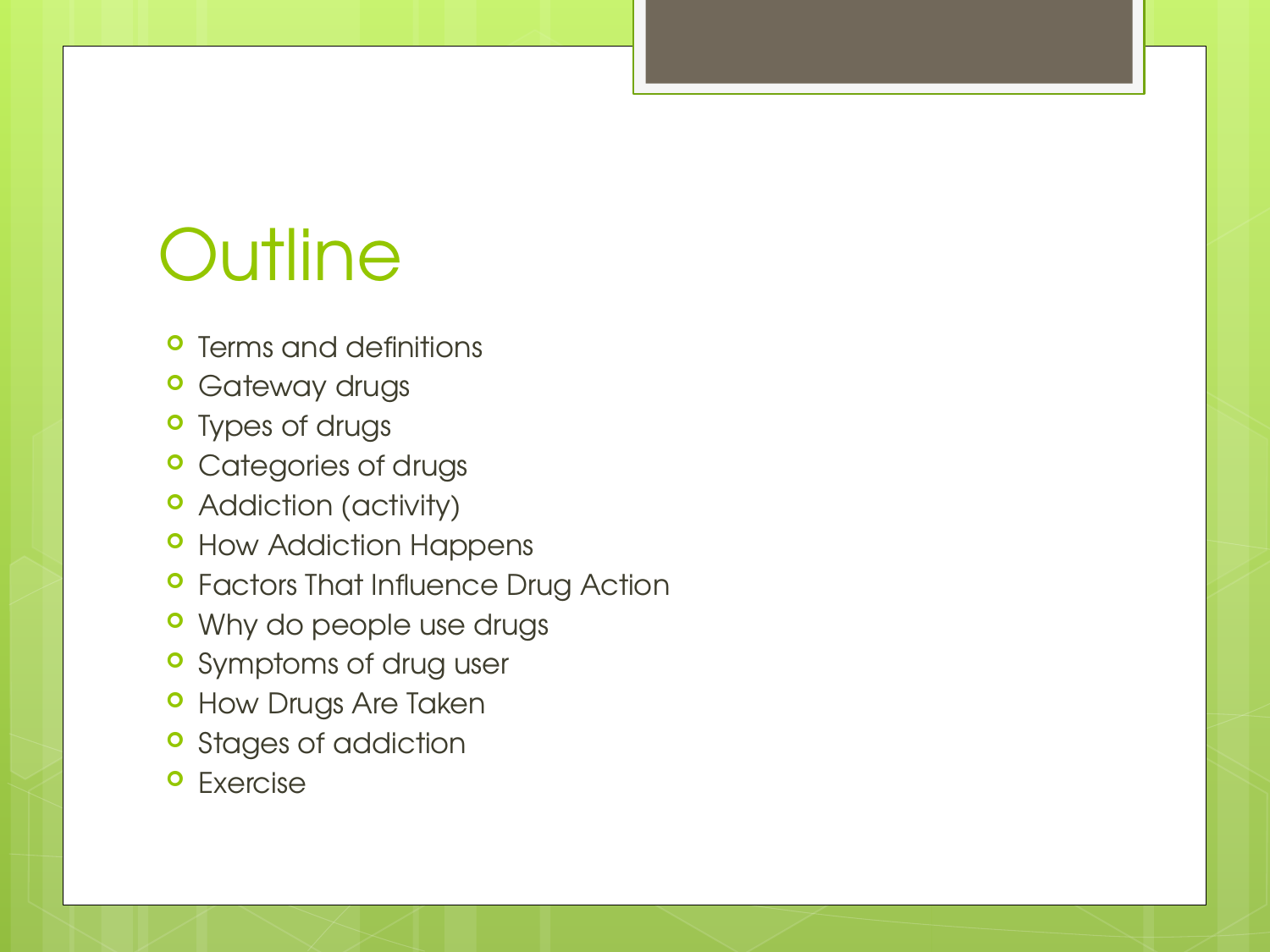

# Outline
Terms and definitions
Gateway drugs
Types of drugs
Categories of drugs
Addiction (activity)
How Addiction Happens
Factors That Influence Drug Action
Why do people use drugs
Symptoms of drug user
How Drugs Are Taken
Stages of addiction
Exercise